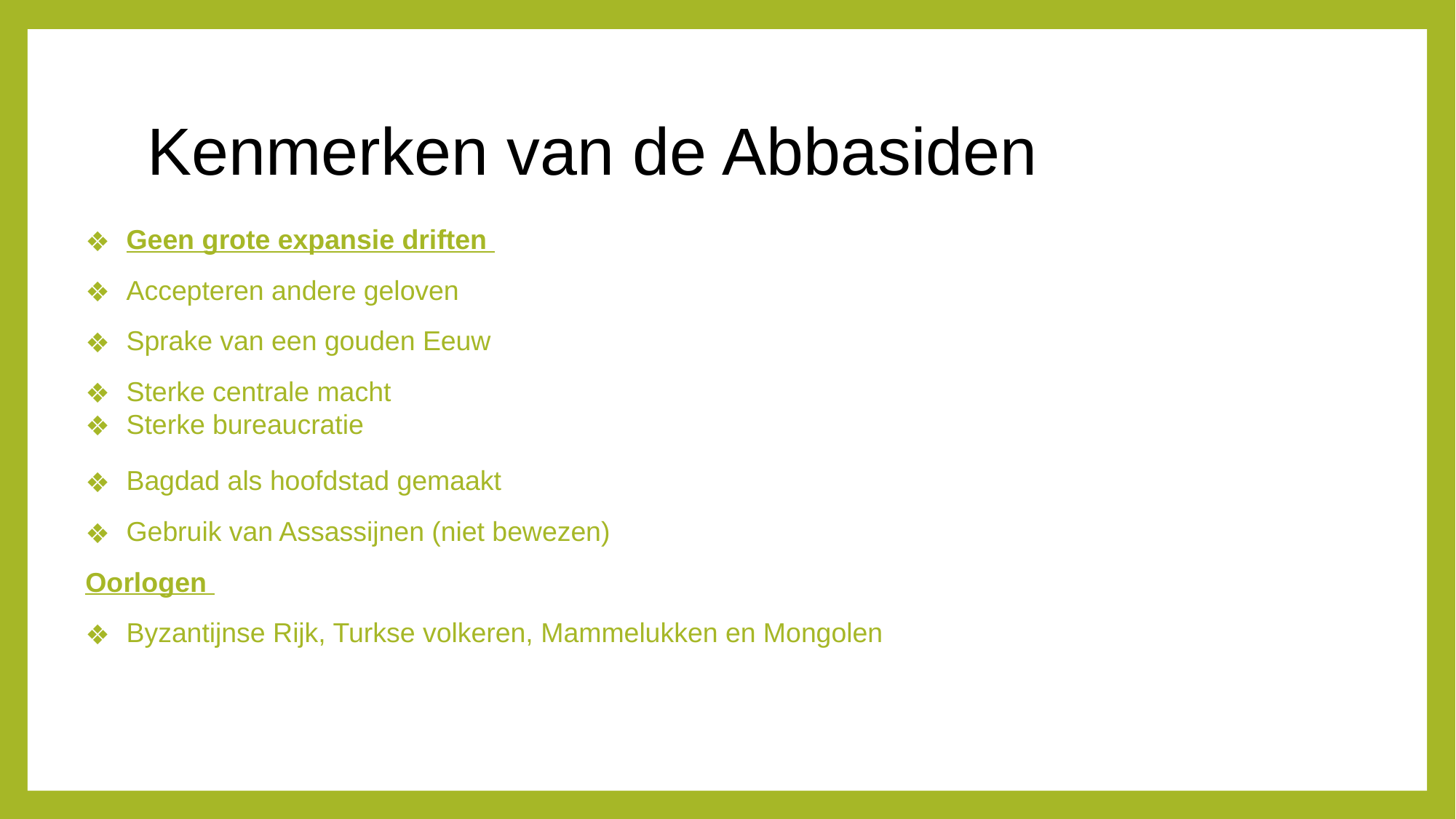

# Kenmerken van de Abbasiden
Geen grote expansie driften
Accepteren andere geloven
Sprake van een gouden Eeuw
Sterke centrale macht
Sterke bureaucratie
Bagdad als hoofdstad gemaakt
Gebruik van Assassijnen (niet bewezen)
Oorlogen
Byzantijnse Rijk, Turkse volkeren, Mammelukken en Mongolen